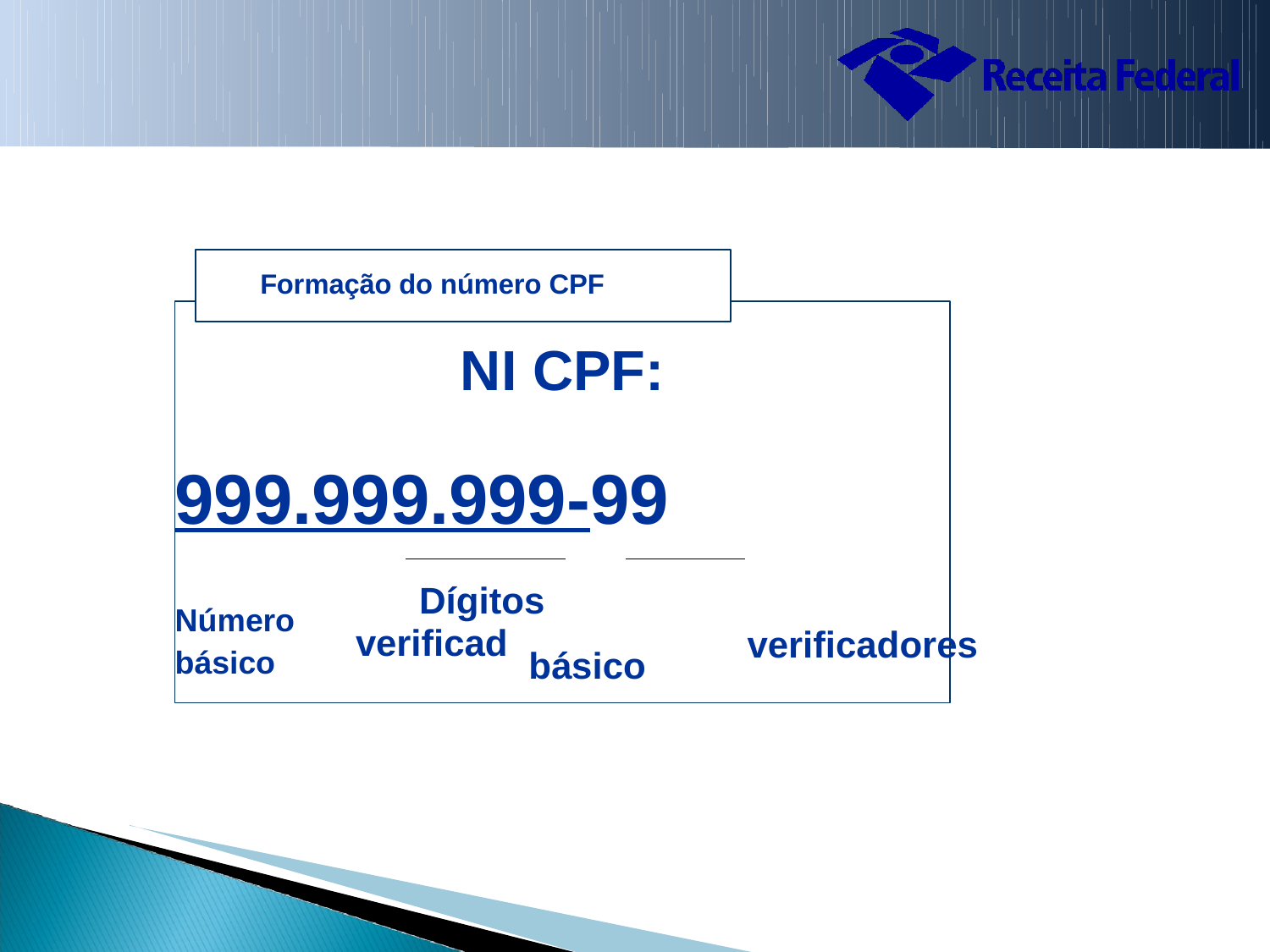

Formação do número CPF

NI CPF:
999.999.999-99
Número              Dígitos
básico         verificad

verificadores
básico